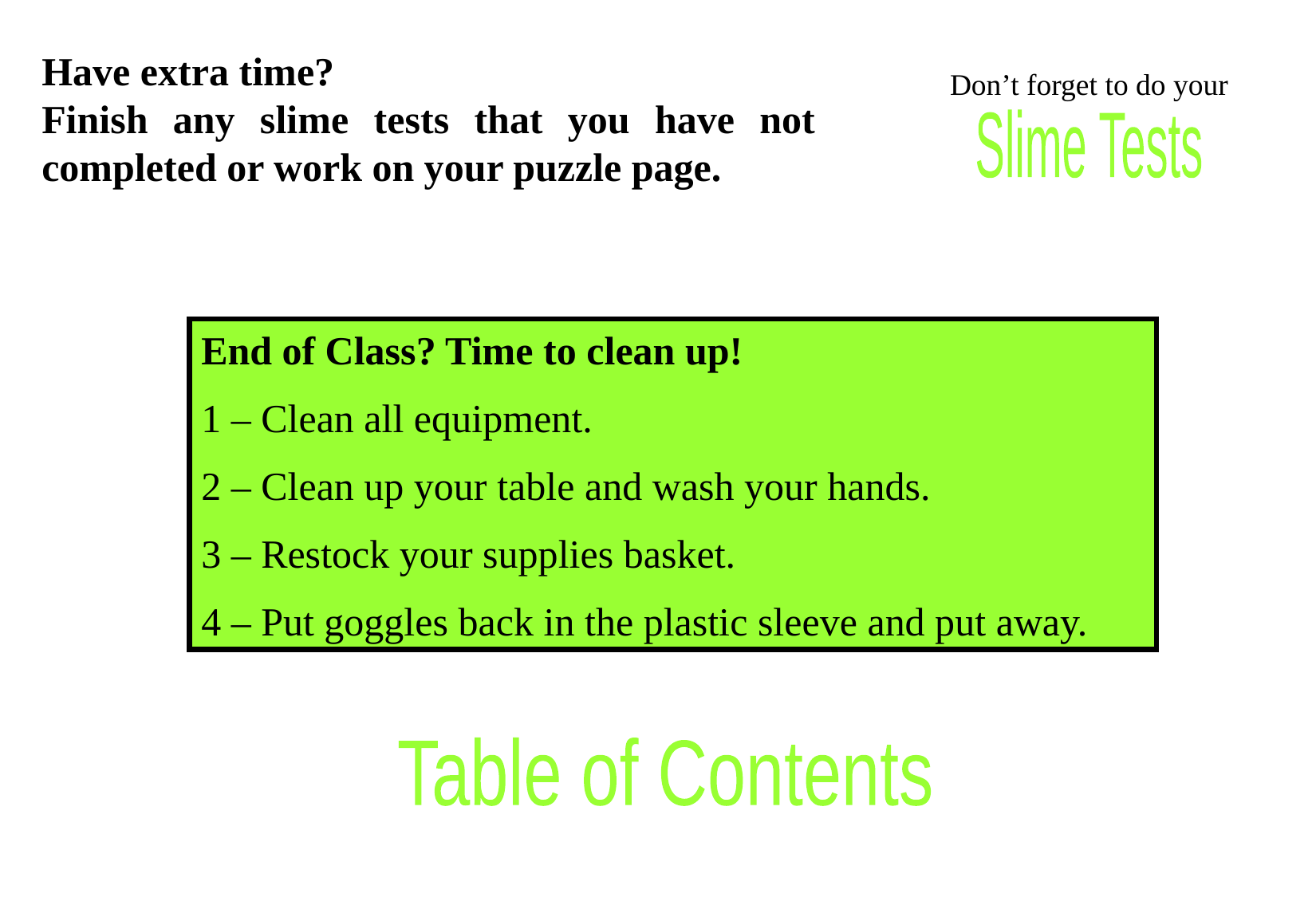

Have extra time?
Finish any slime tests that you have not completed or work on your puzzle page.
Don’t forget to do your
Slime Tests
End of Class? Time to clean up!
1 – Clean all equipment.
2 – Clean up your table and wash your hands.
3 – Restock your supplies basket.
4 – Put goggles back in the plastic sleeve and put away.
Table of Contents